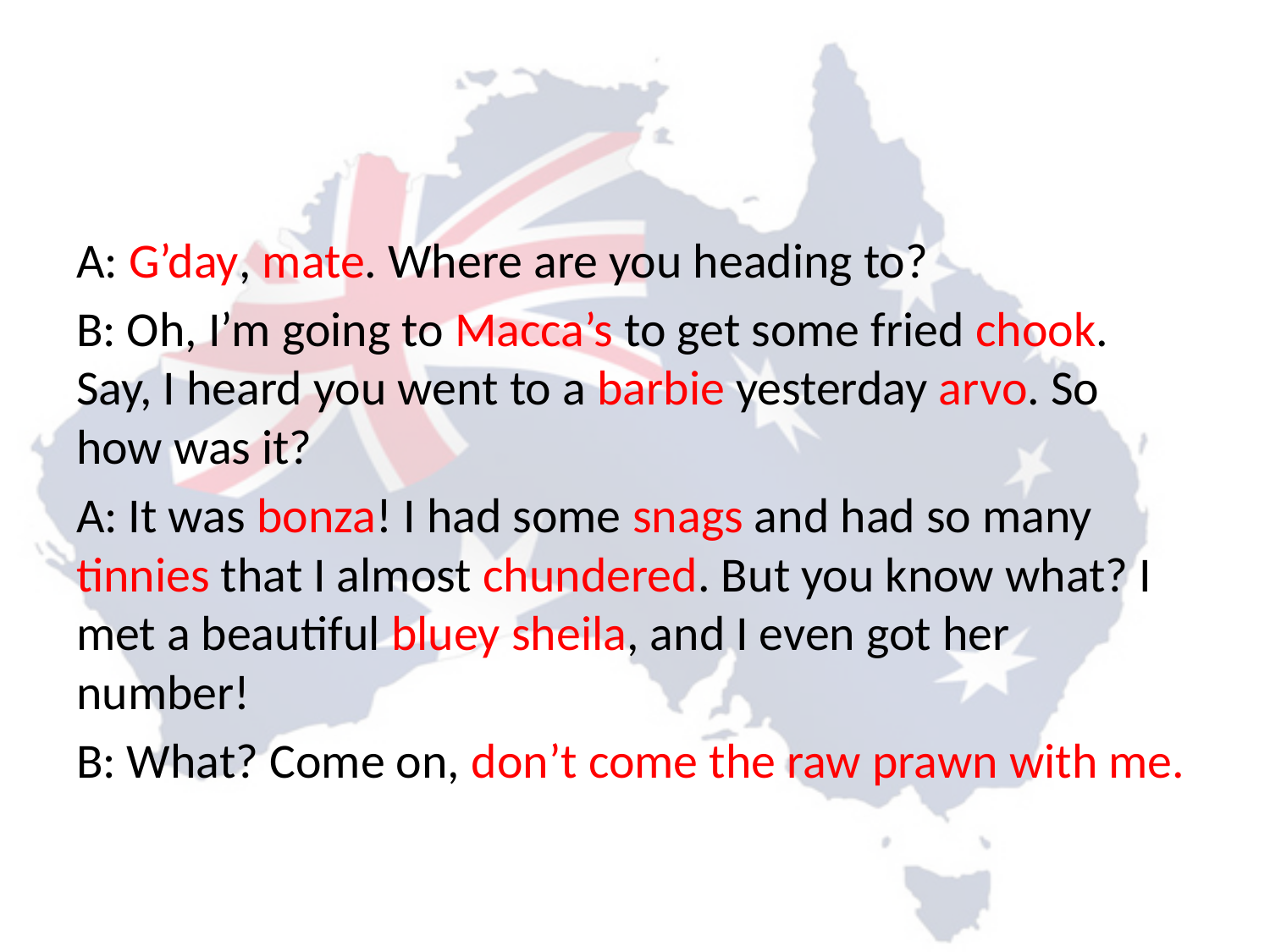

#
A: G’day, mate. Where are you heading to?
B: Oh, I’m going to Macca’s to get some fried chook. Say, I heard you went to a barbie yesterday arvo. So how was it?
A: It was bonza! I had some snags and had so many tinnies that I almost chundered. But you know what? I met a beautiful bluey sheila, and I even got her number!
B: What? Come on, don’t come the raw prawn with me.